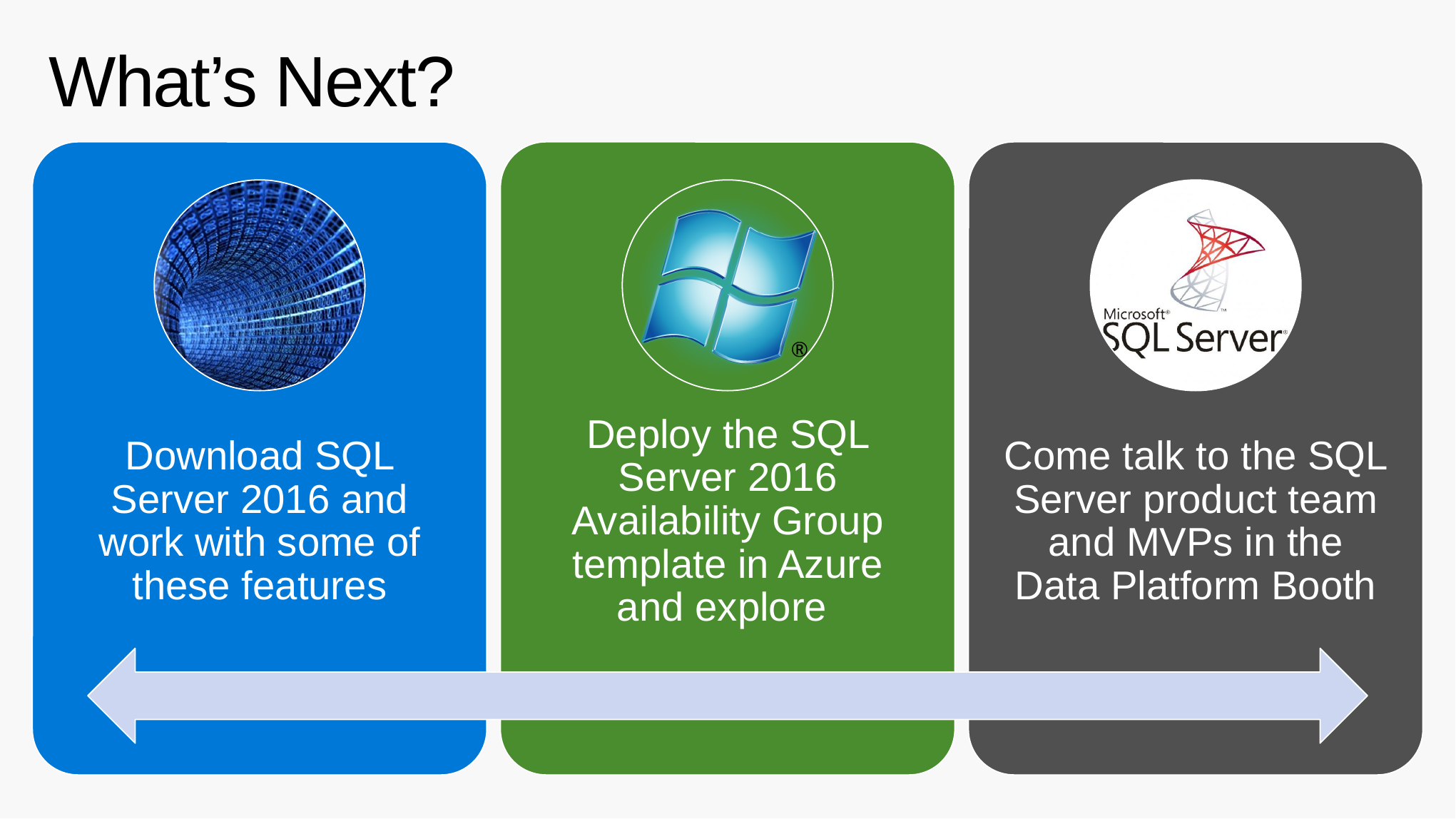

# What’s Next?
Download SQL Server 2016 and work with some of these features
Deploy the SQL Server 2016 Availability Group template in Azure and explore
Come talk to the SQL Server product team and MVPs in the Data Platform Booth